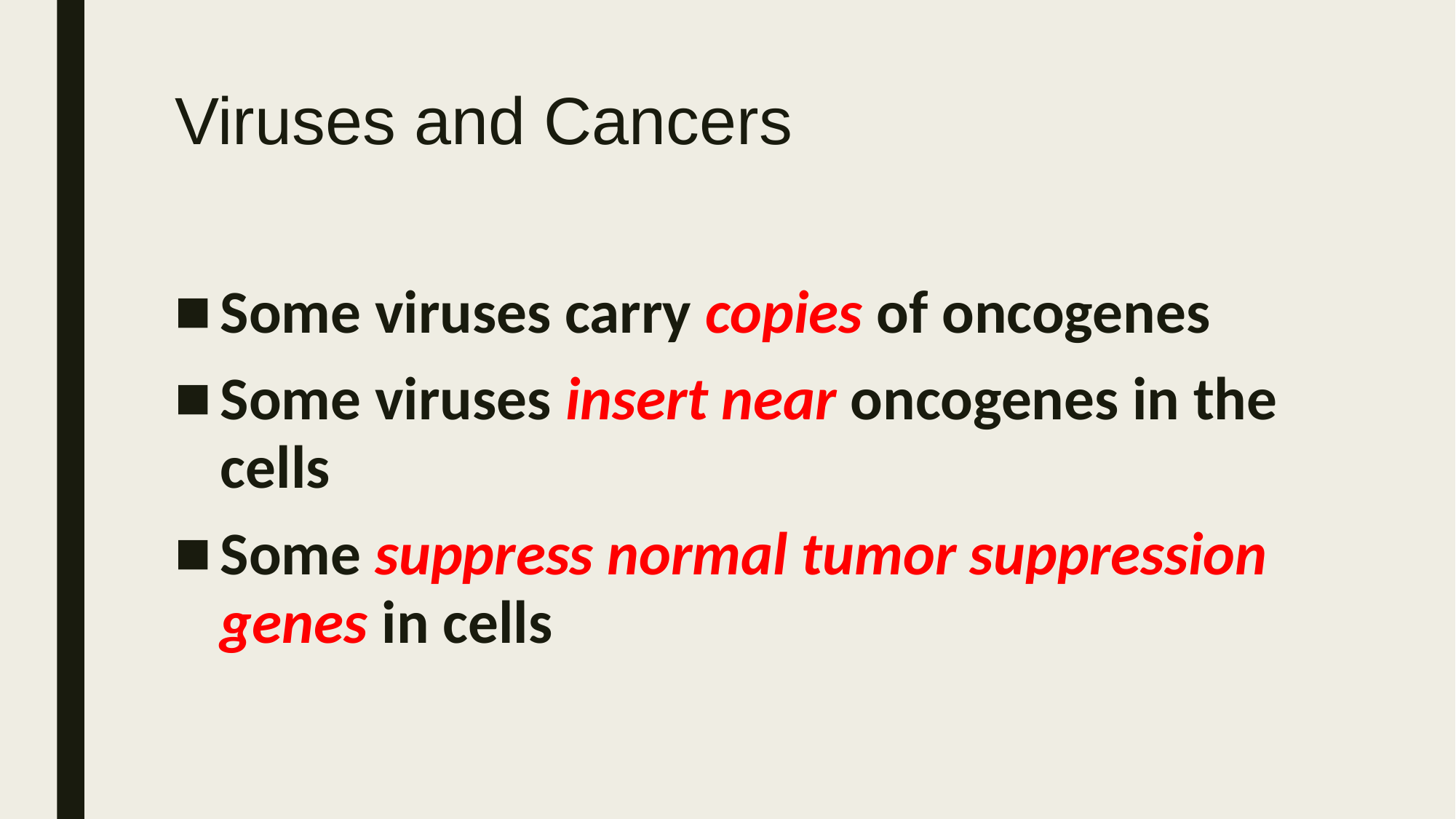

# Viruses and Cancers
Some viruses carry copies of oncogenes
Some viruses insert near oncogenes in the cells
Some suppress normal tumor suppression genes in cells